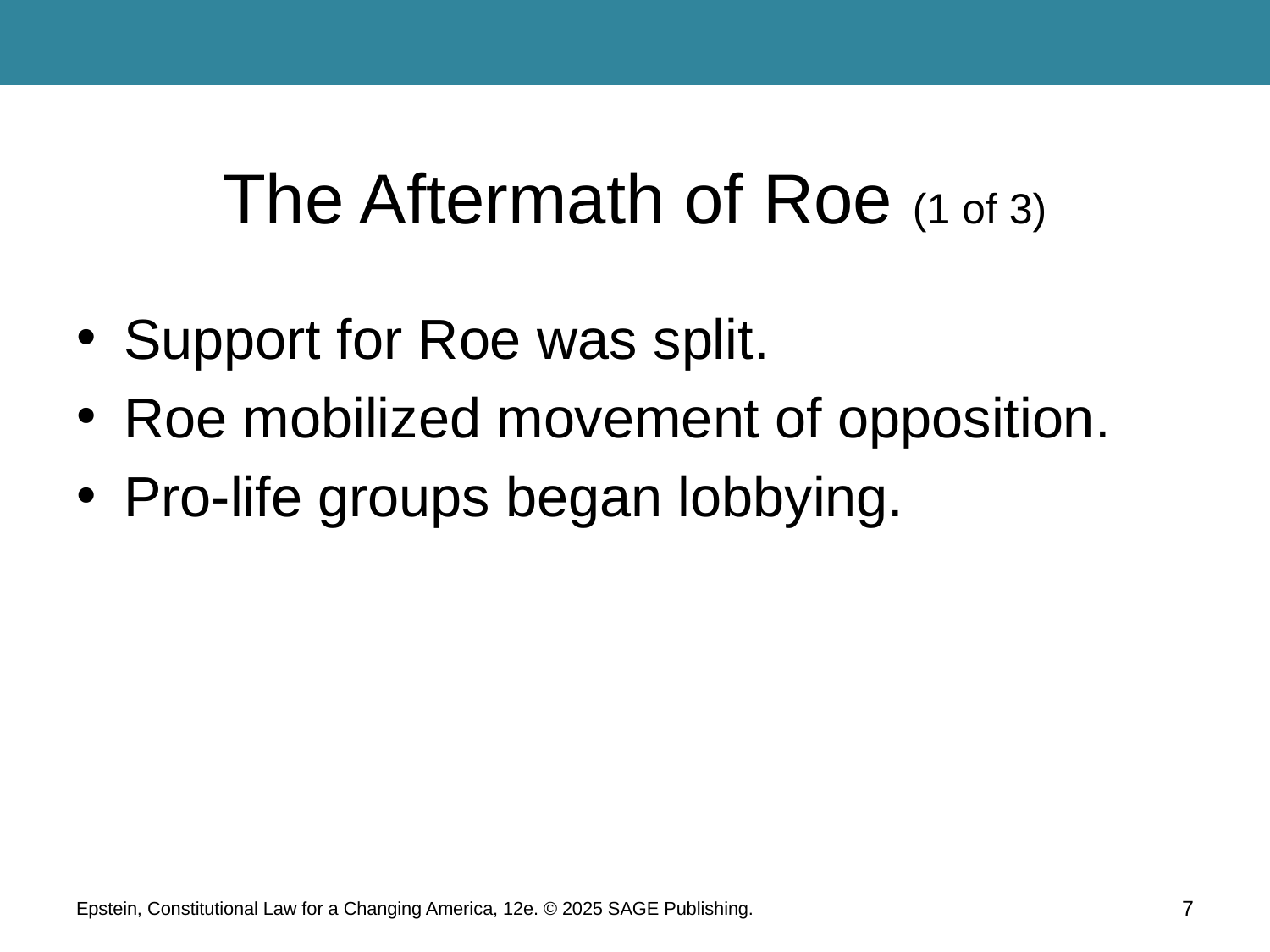

# The Aftermath of Roe (1 of 3)
Support for Roe was split.
Roe mobilized movement of opposition.
Pro-life groups began lobbying.

Epstein, Constitutional Law for a Changing America, 12e. © 2025 SAGE Publishing.
7